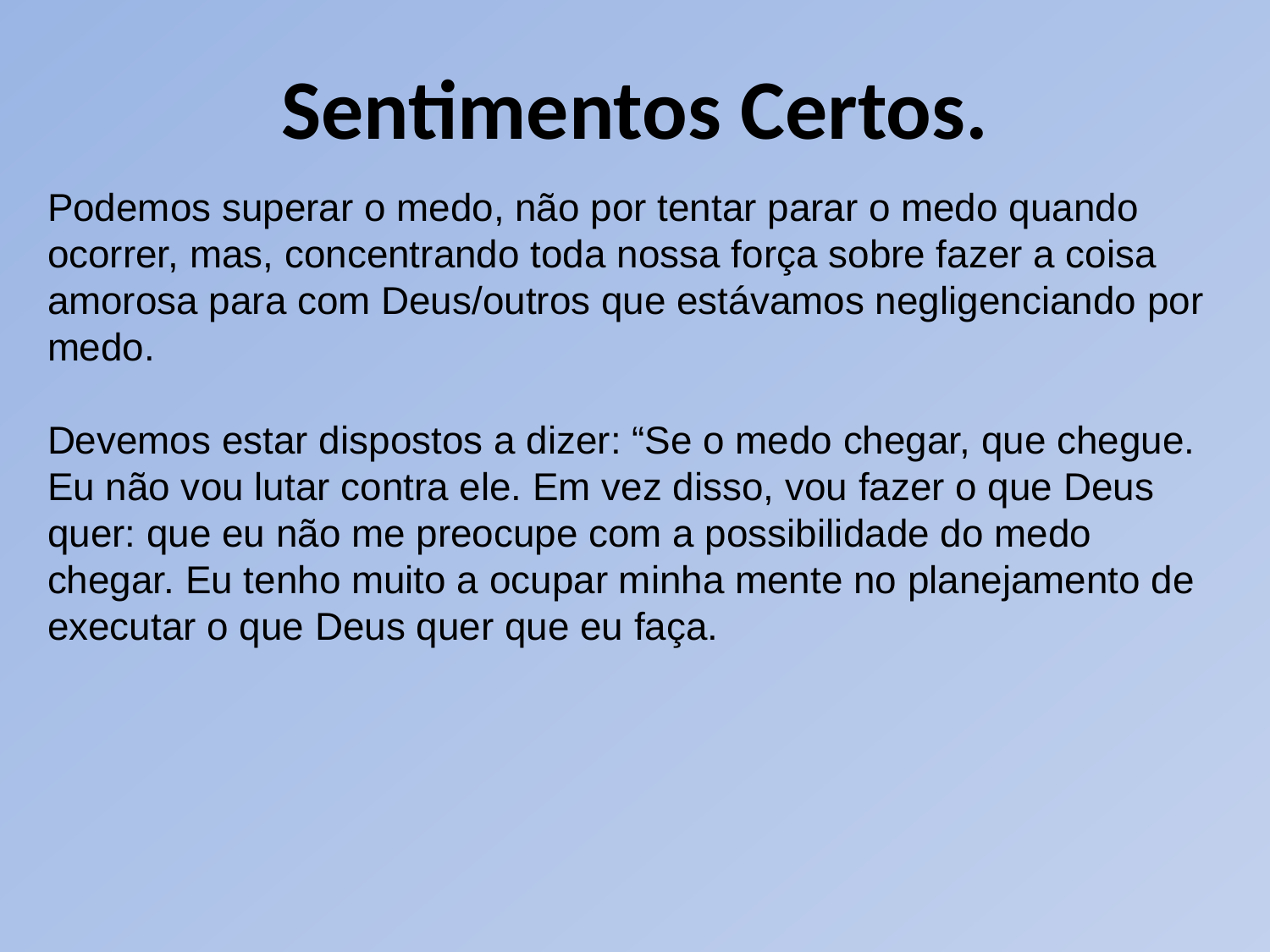

Sentimentos Certos.
Podemos superar o medo, não por tentar parar o medo quando ocorrer, mas, concentrando toda nossa força sobre fazer a coisa amorosa para com Deus/outros que estávamos negligenciando por medo.
Devemos estar dispostos a dizer: “Se o medo chegar, que chegue. Eu não vou lutar contra ele. Em vez disso, vou fazer o que Deus quer: que eu não me preocupe com a possibilidade do medo chegar. Eu tenho muito a ocupar minha mente no planejamento de executar o que Deus quer que eu faça.